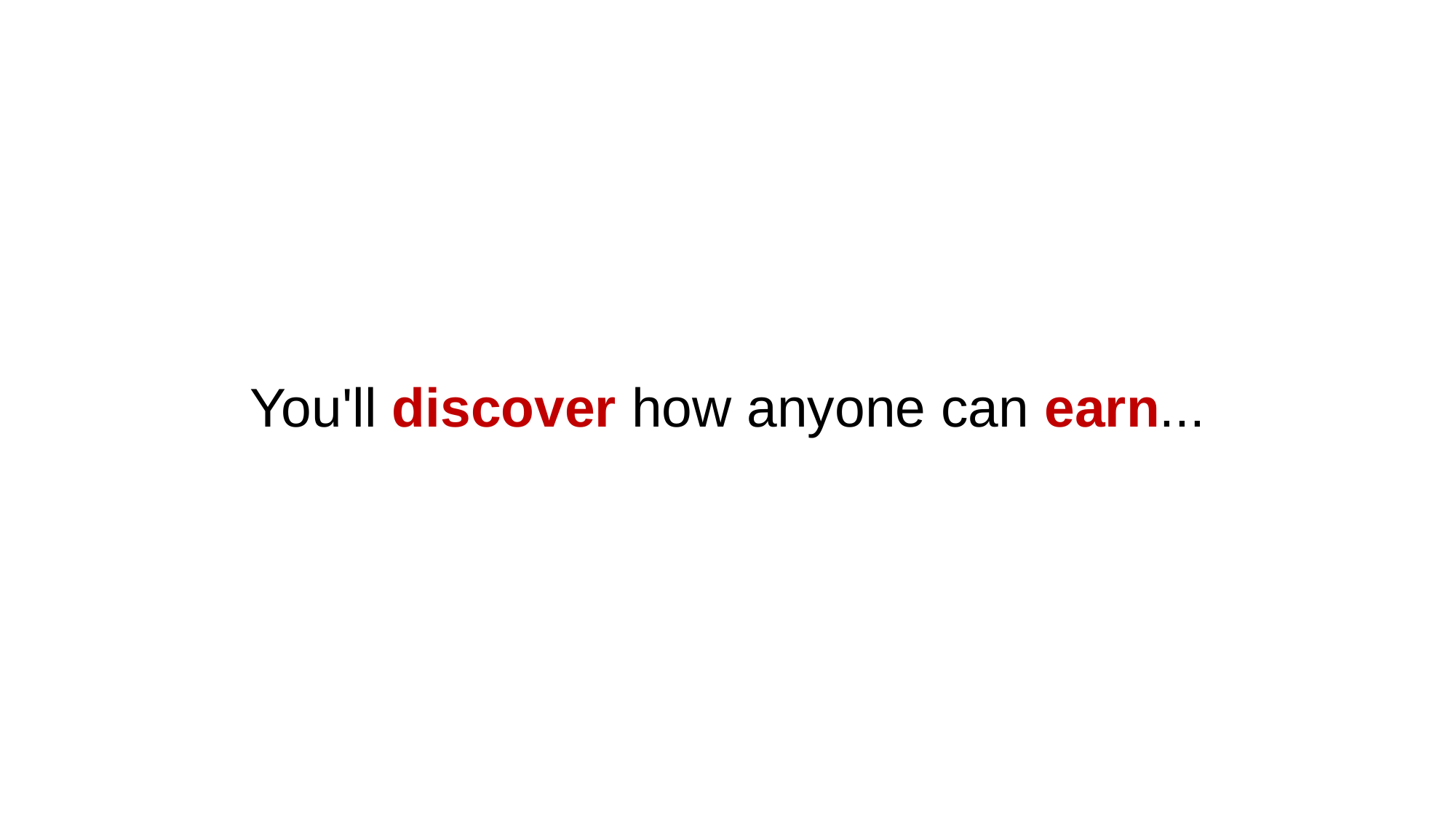

# You'll discover how anyone can earn...